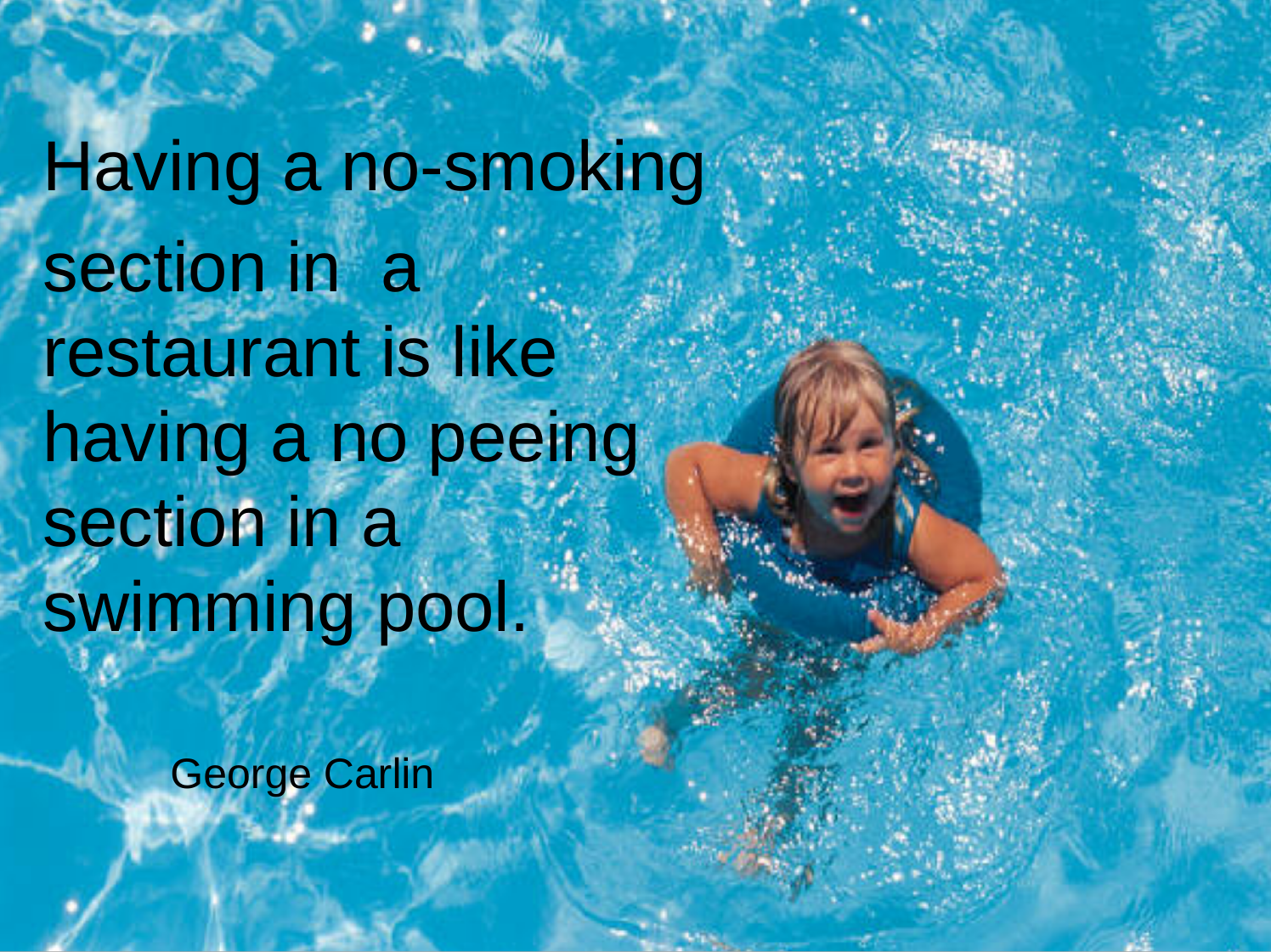

Having a no-smoking
section in  a restaurant is like having a no peeing section in a swimming pool.
George Carlin